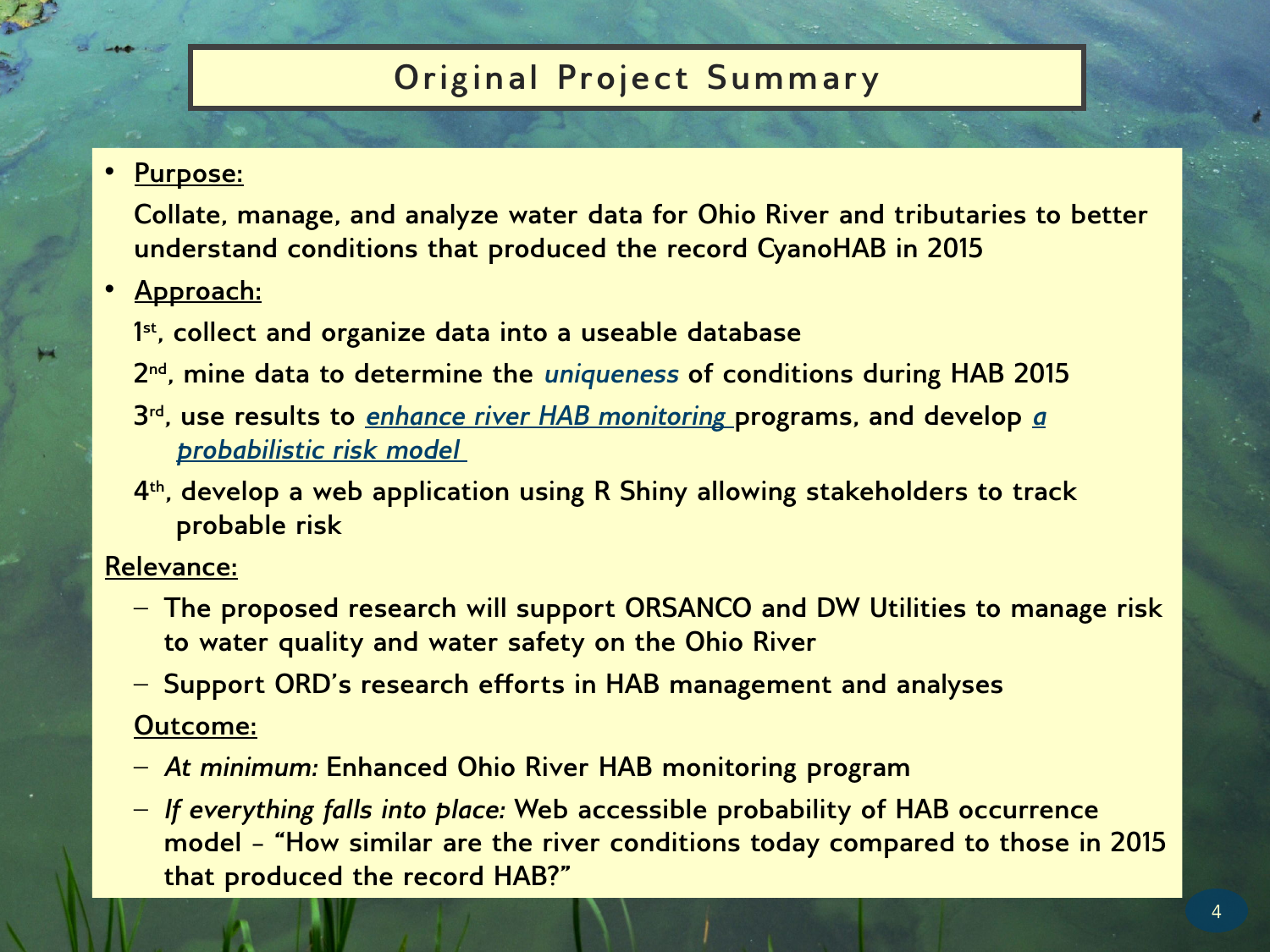

Original Project Summary
Purpose:
Collate, manage, and analyze water data for Ohio River and tributaries to better understand conditions that produced the record CyanoHAB in 2015
Approach:
1st, collect and organize data into a useable database
2nd, mine data to determine the uniqueness of conditions during HAB 2015
3rd, use results to enhance river HAB monitoring programs, and develop a probabilistic risk model
4th, develop a web application using R Shiny allowing stakeholders to track probable risk
Relevance:
The proposed research will support ORSANCO and DW Utilities to manage risk to water quality and water safety on the Ohio River
Support ORD’s research efforts in HAB management and analyses
Outcome:
At minimum: Enhanced Ohio River HAB monitoring program
If everything falls into place: Web accessible probability of HAB occurrence model – “How similar are the river conditions today compared to those in 2015 that produced the record HAB?”
4
4